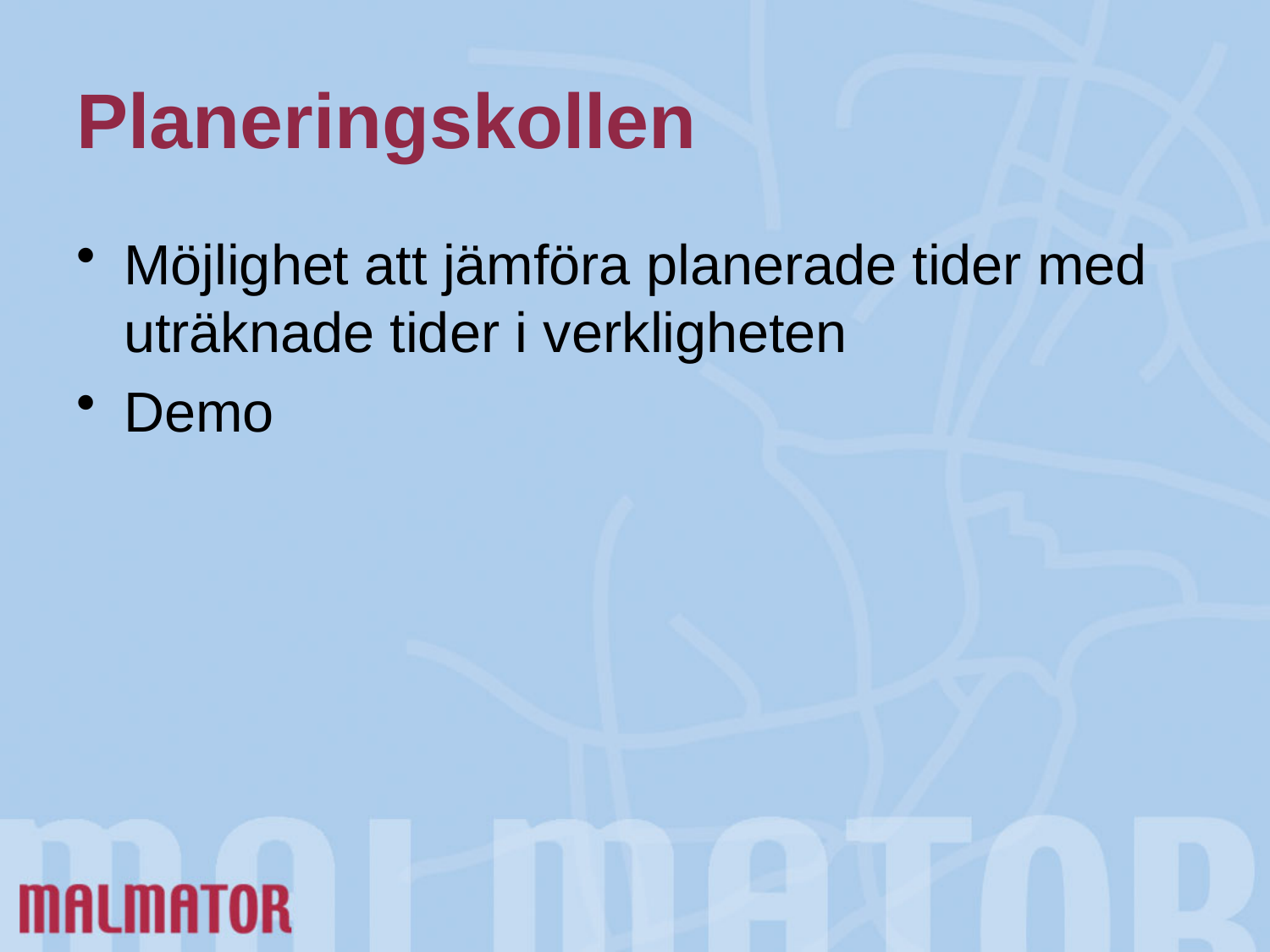

# Planeringskollen
Möjlighet att jämföra planerade tider med uträknade tider i verkligheten
Demo